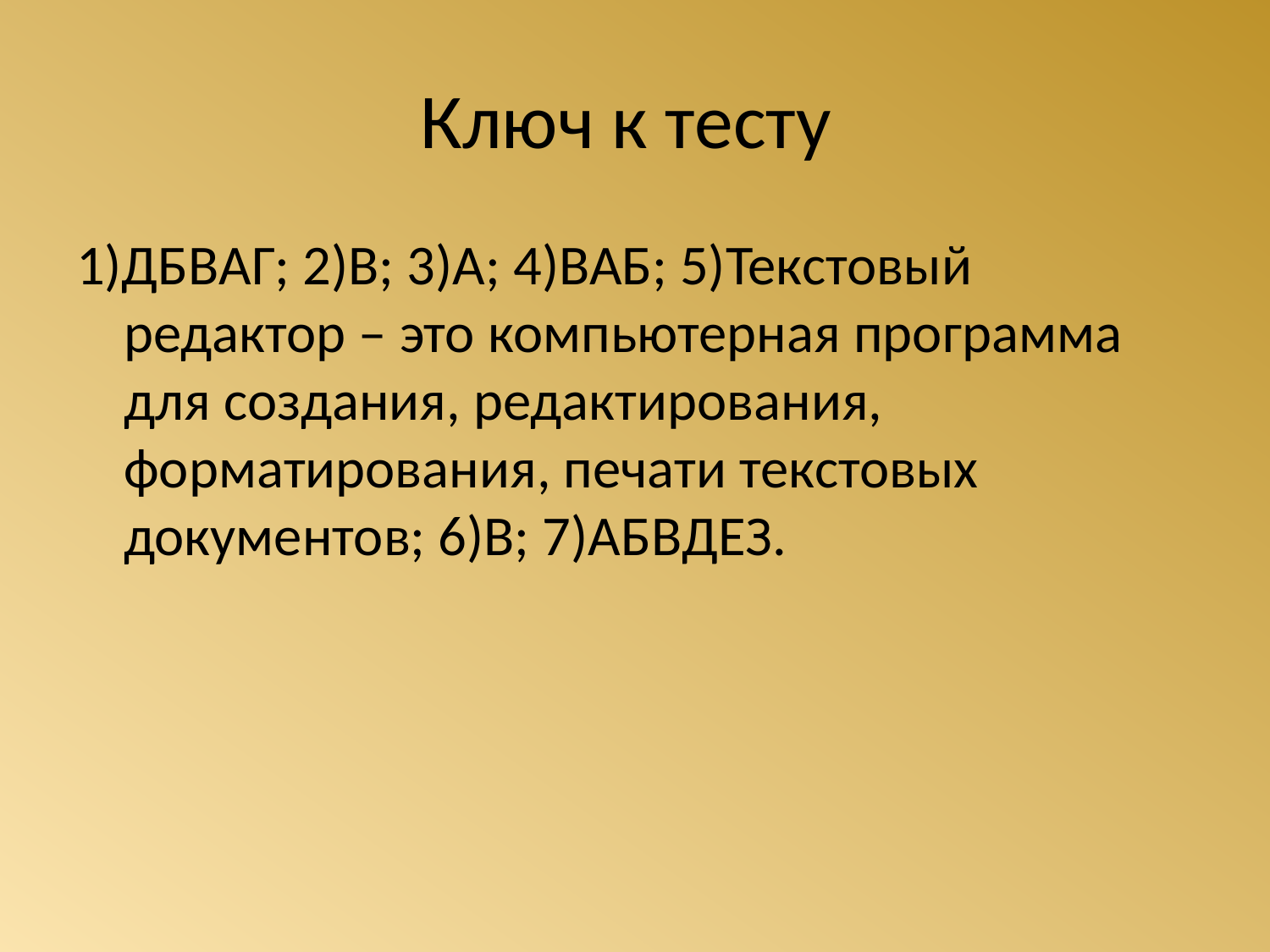

# Ключ к тесту
1)ДБВАГ; 2)В; 3)А; 4)ВАБ; 5)Текстовый редактор – это компьютерная программа для создания, редактирования, форматирования, печати текстовых документов; 6)В; 7)АБВДЕЗ.